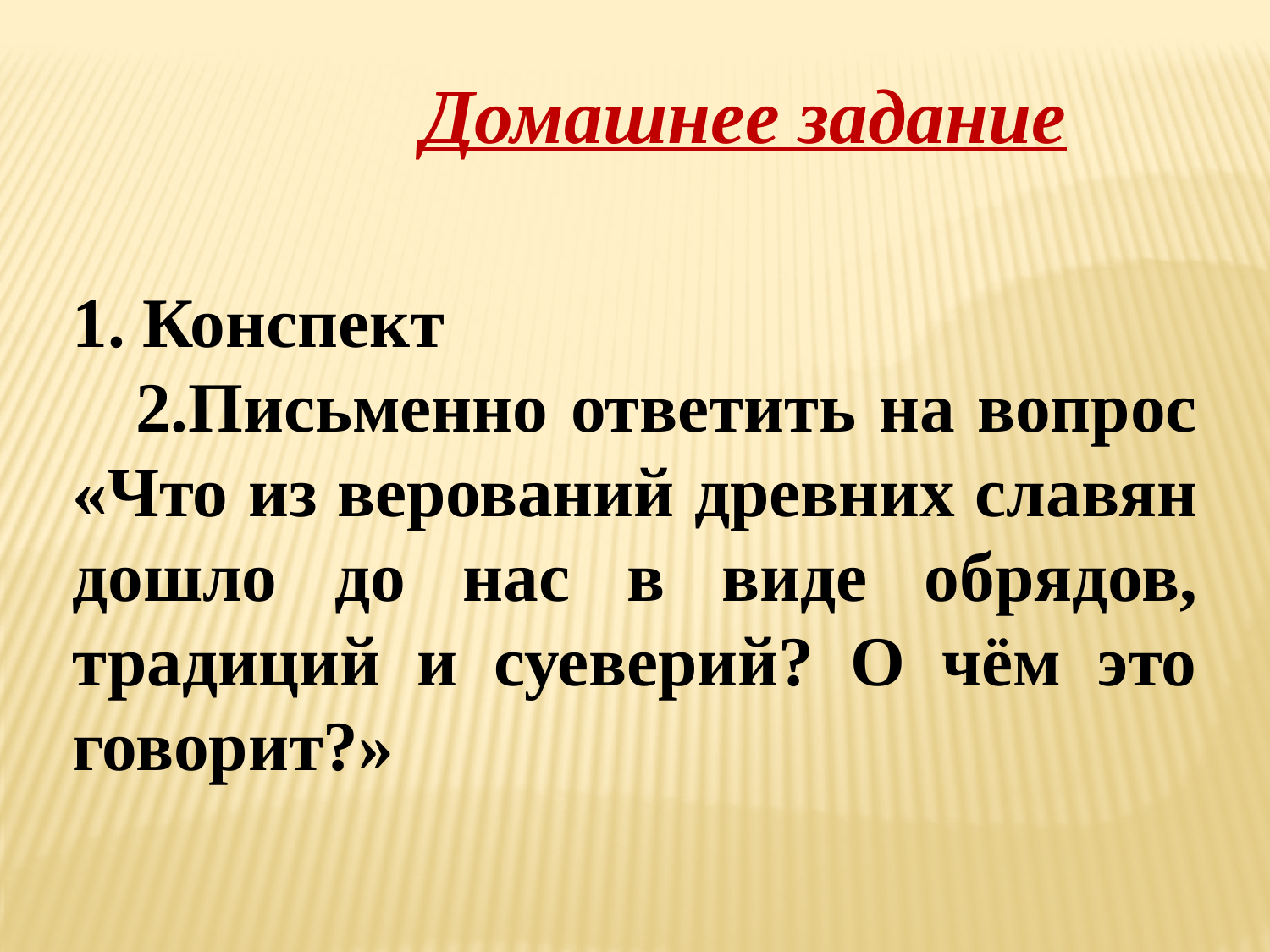

Домашнее задание
 Конспект
Письменно ответить на вопрос «Что из верований древних славян дошло до нас в виде обрядов, традиций и суеверий? О чём это говорит?»